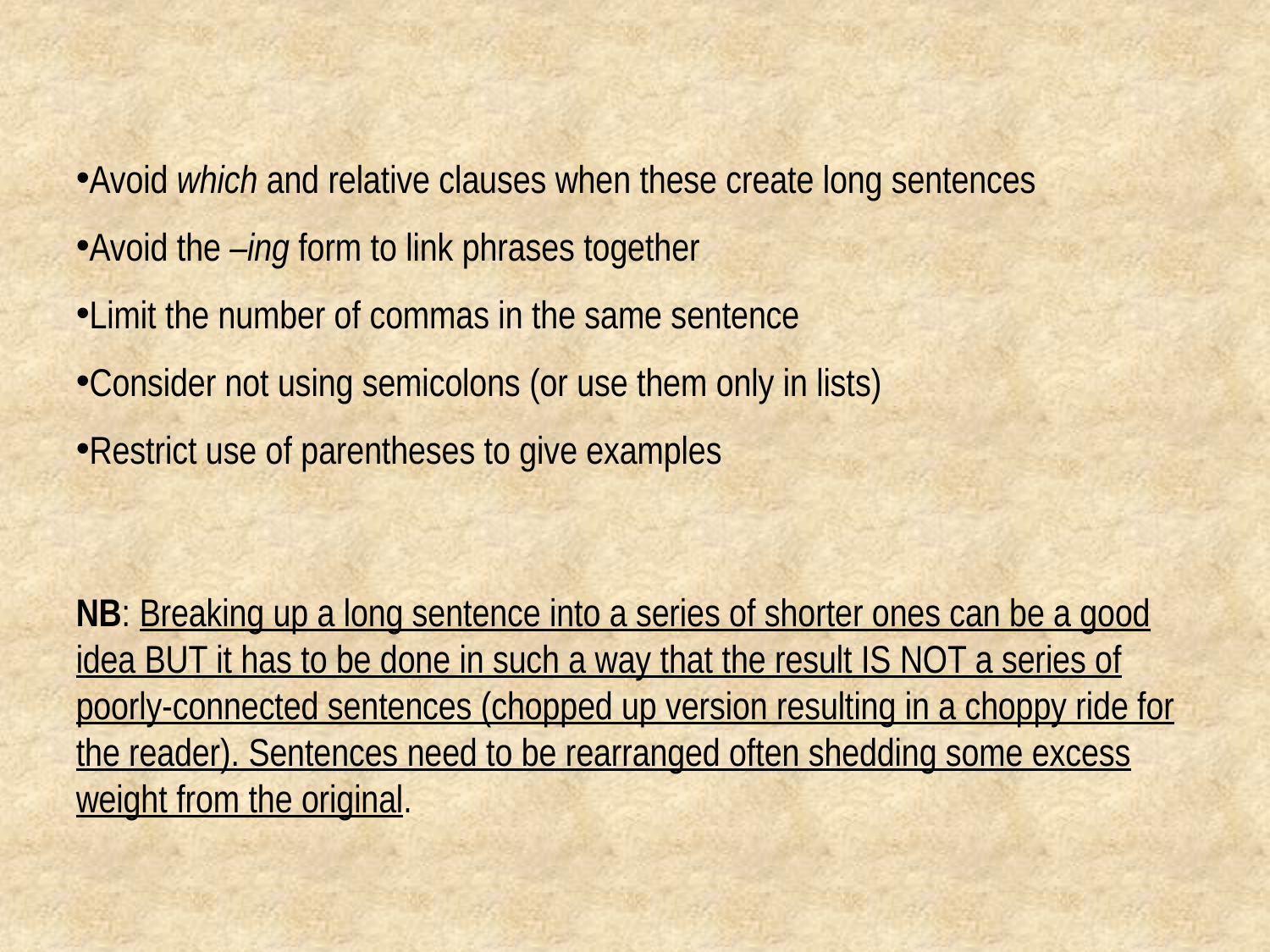

Avoid which and relative clauses when these create long sentences
Avoid the –ing form to link phrases together
Limit the number of commas in the same sentence
Consider not using semicolons (or use them only in lists)
Restrict use of parentheses to give examples
NB: Breaking up a long sentence into a series of shorter ones can be a good idea BUT it has to be done in such a way that the result IS NOT a series of poorly-connected sentences (chopped up version resulting in a choppy ride for the reader). Sentences need to be rearranged often shedding some excess weight from the original.